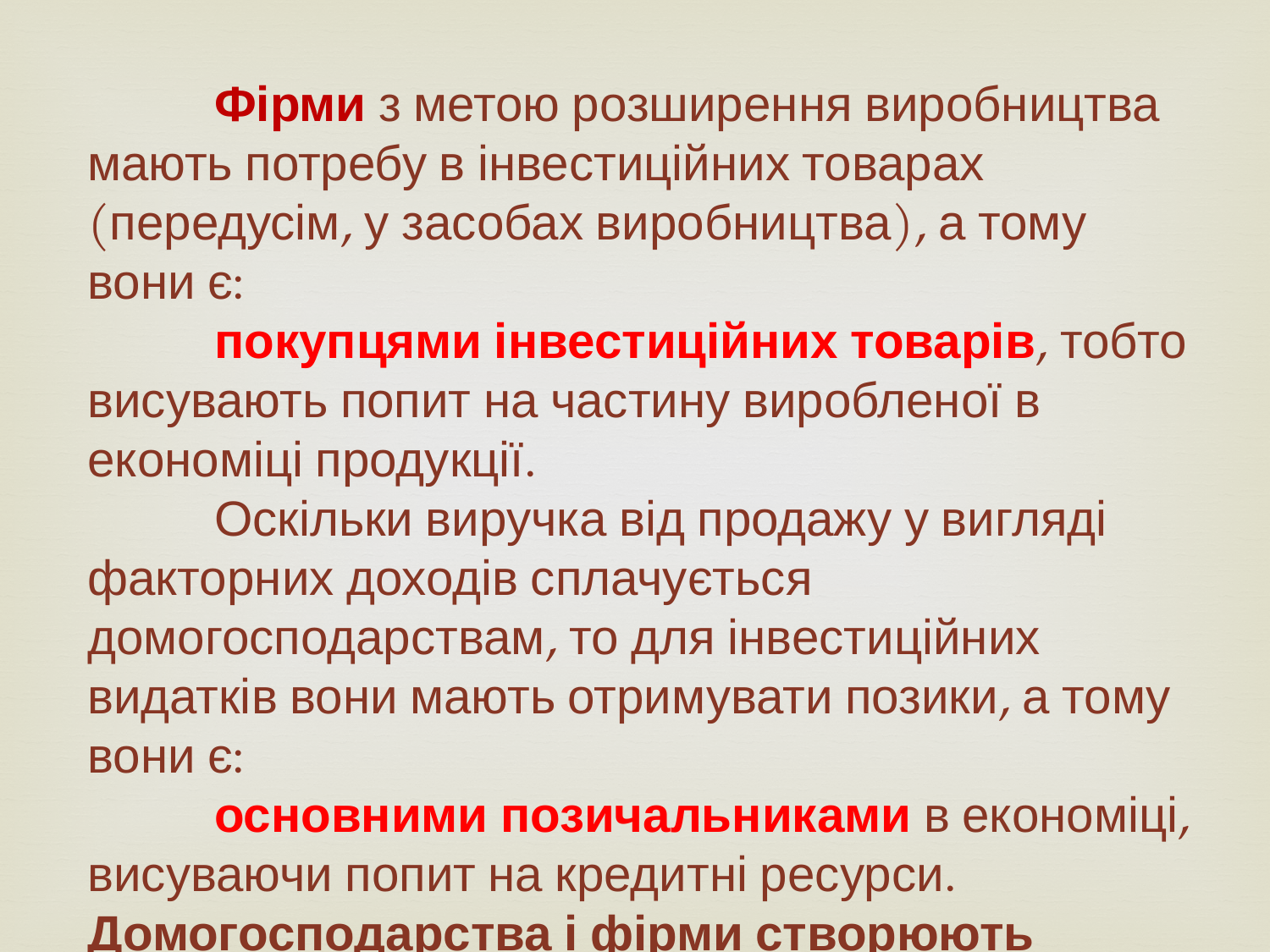

Фірми з метою розширення виробництва мають потребу в інвестиційних товарах (передусім, у засобах виробництва), а тому вони є:
	покупцями інвестиційних товарів, тобто висувають попит на частину виробленої в економіці продукції.
	Оскільки виручка від продажу у вигляді факторних доходів сплачується домогосподарствам, то для інвестиційних видатків вони мають отримувати позики, а тому вони є:
	основними позичальниками в економіці, висуваючи попит на кредитні ресурси.
Домогосподарства і фірми створюють приватний сектор економіки